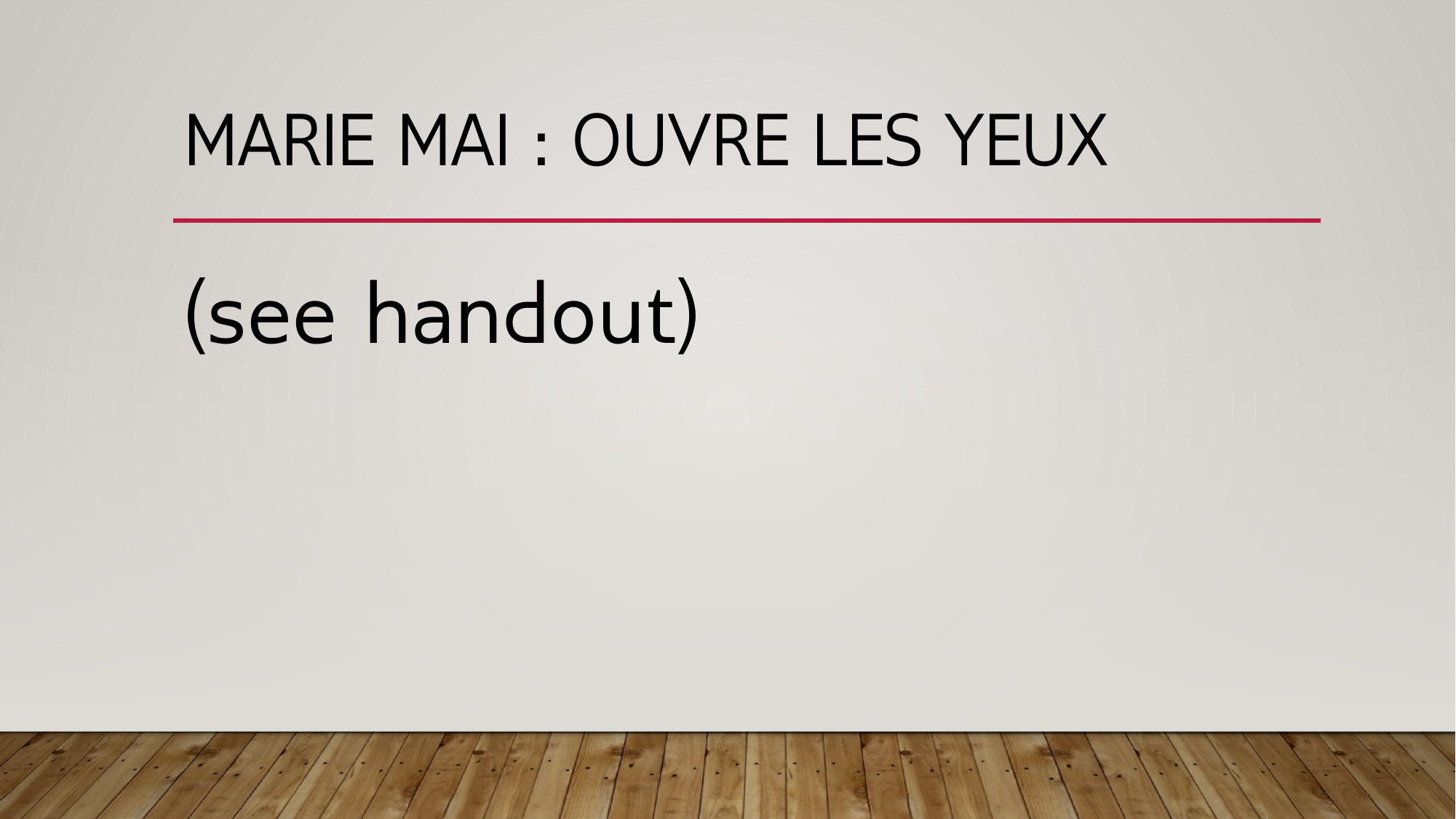

# MARIE MAi : OUVRE LES YEUX
(see handout)